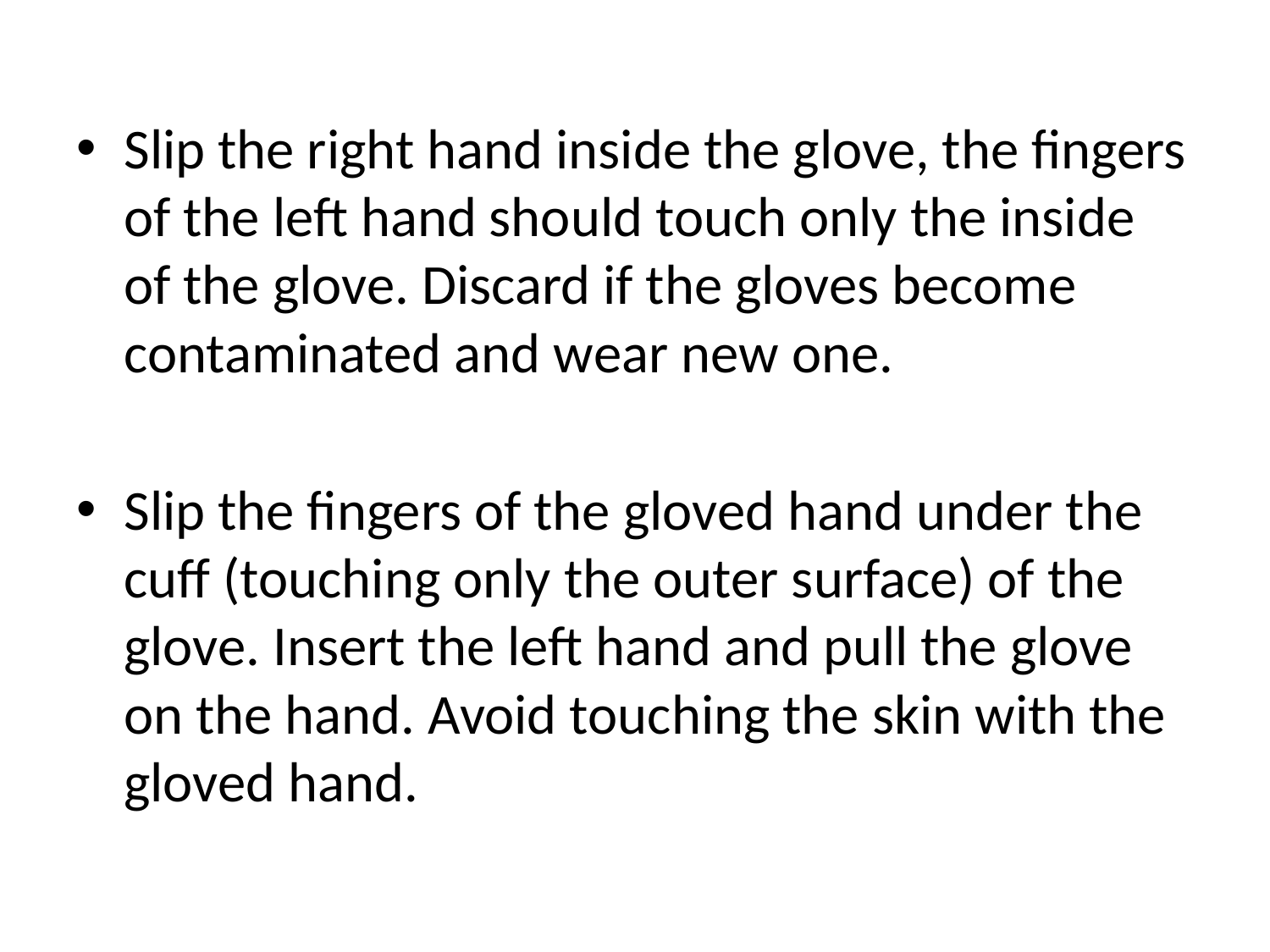

Slip the right hand inside the glove, the fingers of the left hand should touch only the inside of the glove. Discard if the gloves become contaminated and wear new one.

Slip the fingers of the gloved hand under the cuff (touching only the outer surface) of the glove. Insert the left hand and pull the glove on the hand. Avoid touching the skin with the gloved hand.